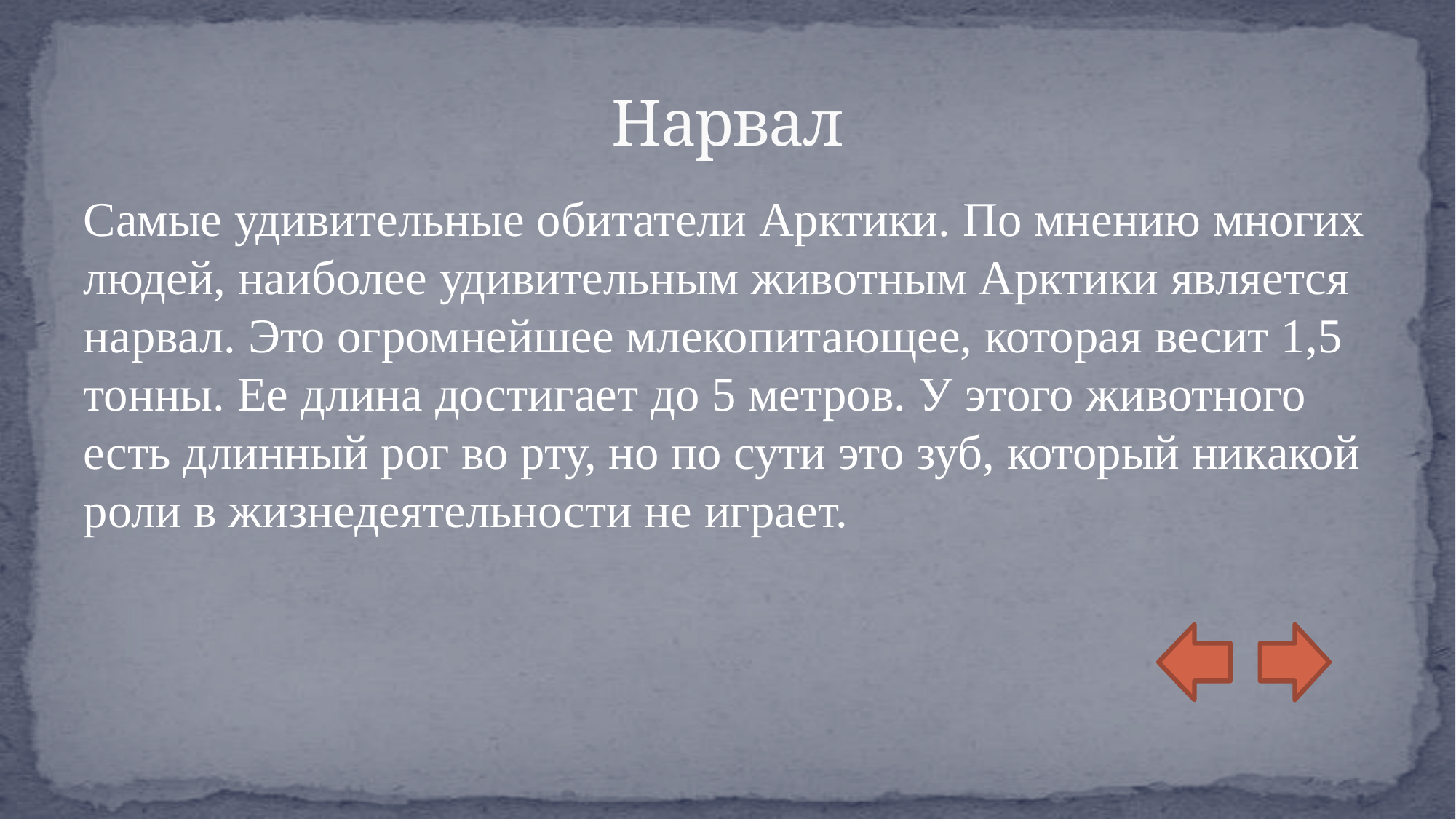

# Нарвал
Самые удивительные обитатели Арктики. По мнению многих людей, наиболее удивительным животным Арктики является нарвал. Это огромнейшее млекопитающее, которая весит 1,5 тонны. Ее длина достигает до 5 метров. У этого животного есть длинный рог во рту, но по сути это зуб, который никакой роли в жизнедеятельности не играет.